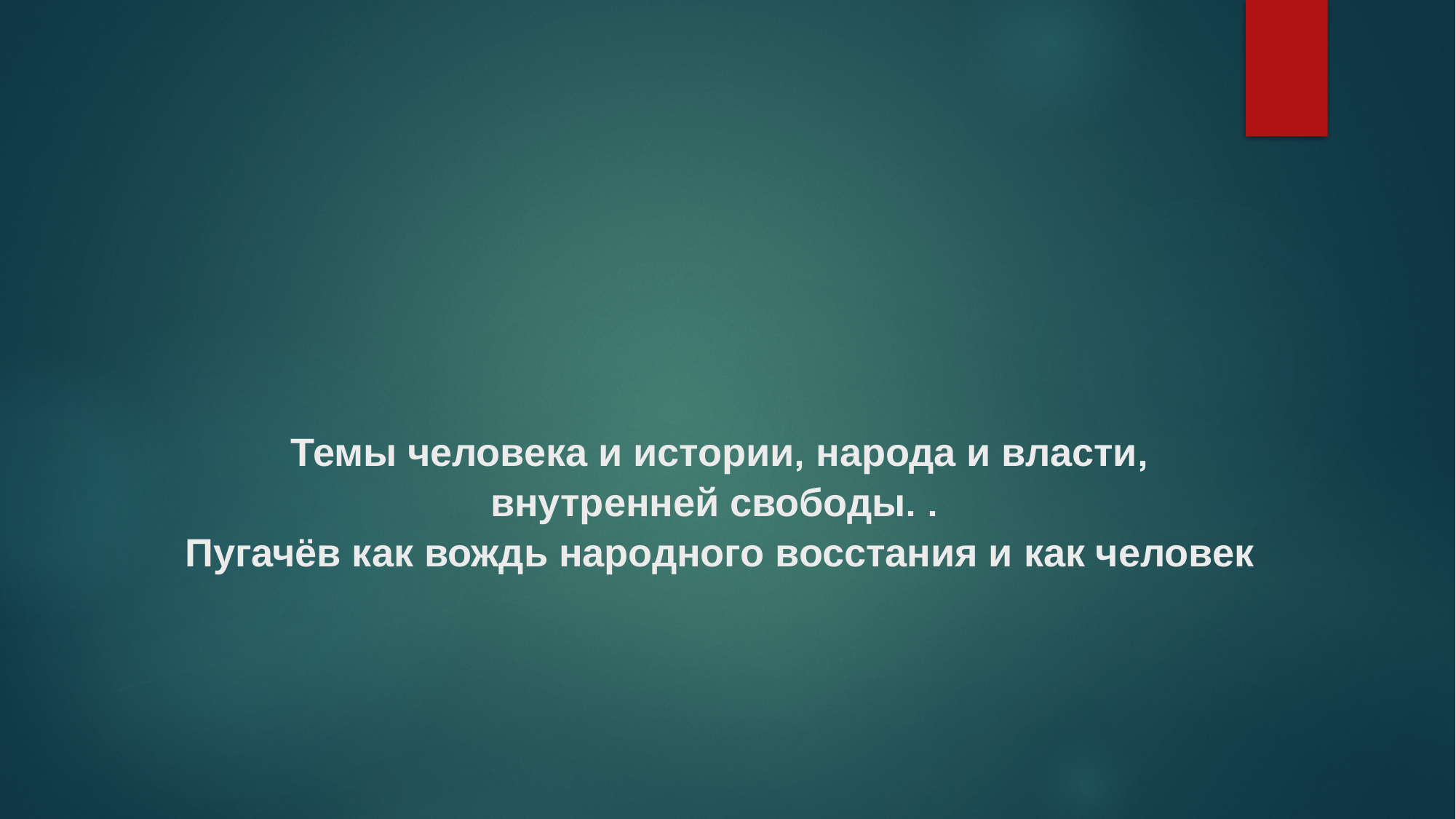

# Темы человека и истории, народа и власти, внутренней свободы. . Пугачёв как вождь народного восстания и как человек